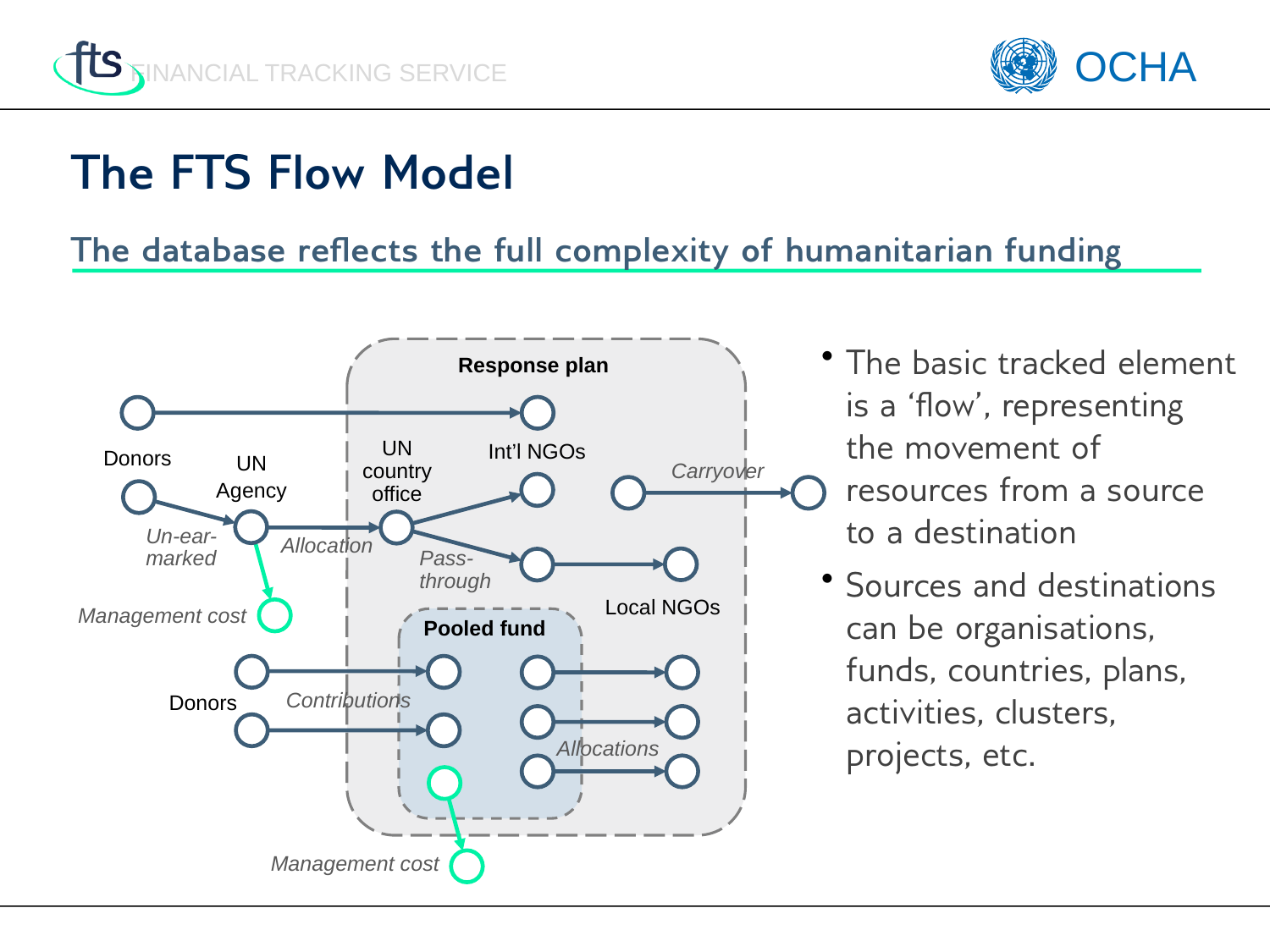

# The FTS Flow Model
The database reflects the full complexity of humanitarian funding

The basic tracked element is a ‘flow’, representing the movement of resources from a source to a destination
Sources and destinations can be organisations, funds, countries, plans, activities, clusters, projects, etc.

Response plan

Int’l NGOs
UN country office
Donors
UN Agency
Carryover

Un-ear-
marked
Allocation

Pass-
through

Local NGOs
Management cost

Pooled fund

Donors
Contributions

Allocations

Management cost